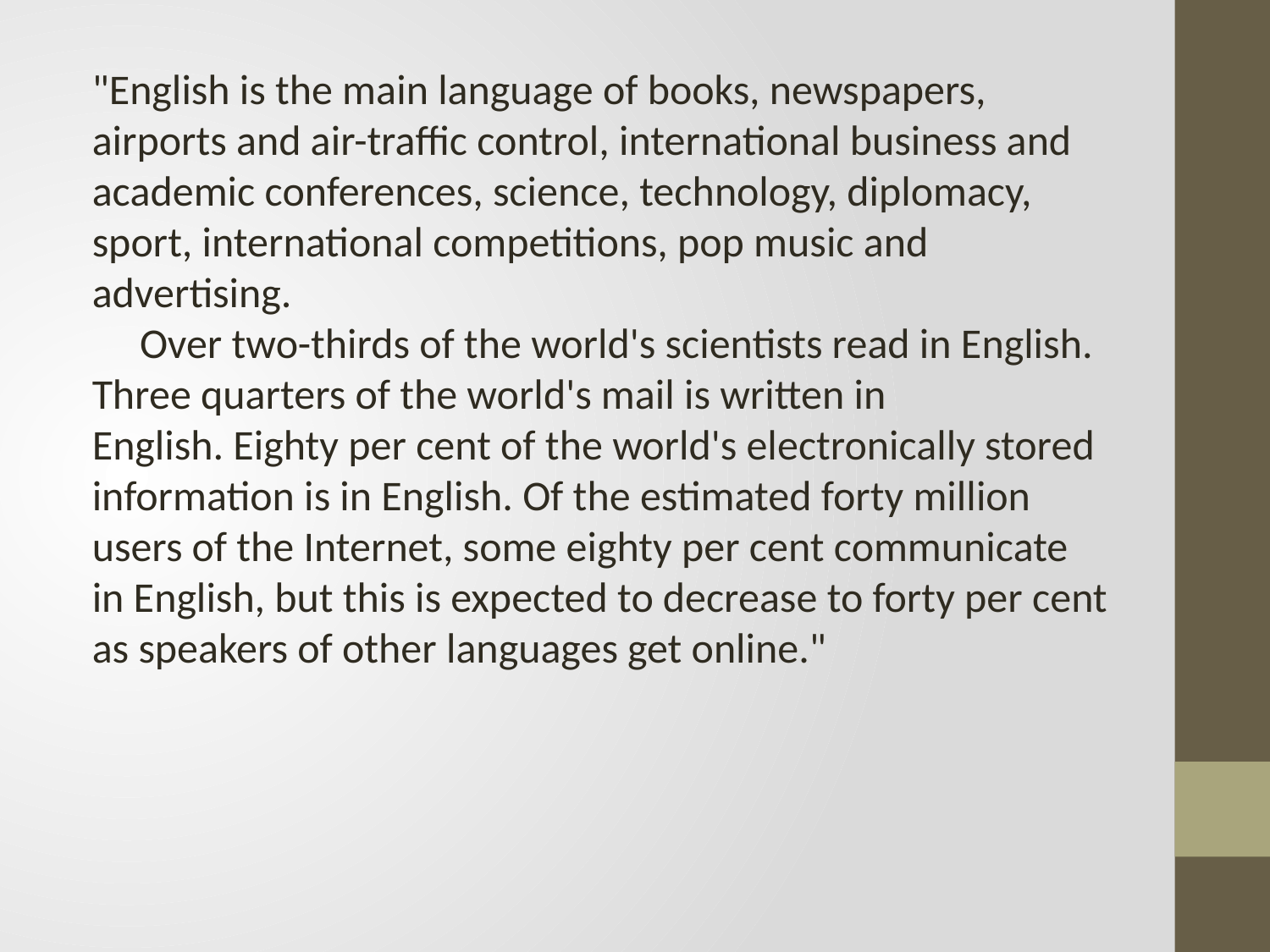

"English is the main language of books, newspapers, airports and air-traffic control, international business and academic conferences, science, technology, diplomacy, sport, international competitions, pop music and advertising.
     Over two-thirds of the world's scientists read in English. Three quarters of the world's mail is written in English. Eighty per cent of the world's electronically stored information is in English. Of the estimated forty million users of the Internet, some eighty per cent communicate in English, but this is expected to decrease to forty per cent as speakers of other languages get online."